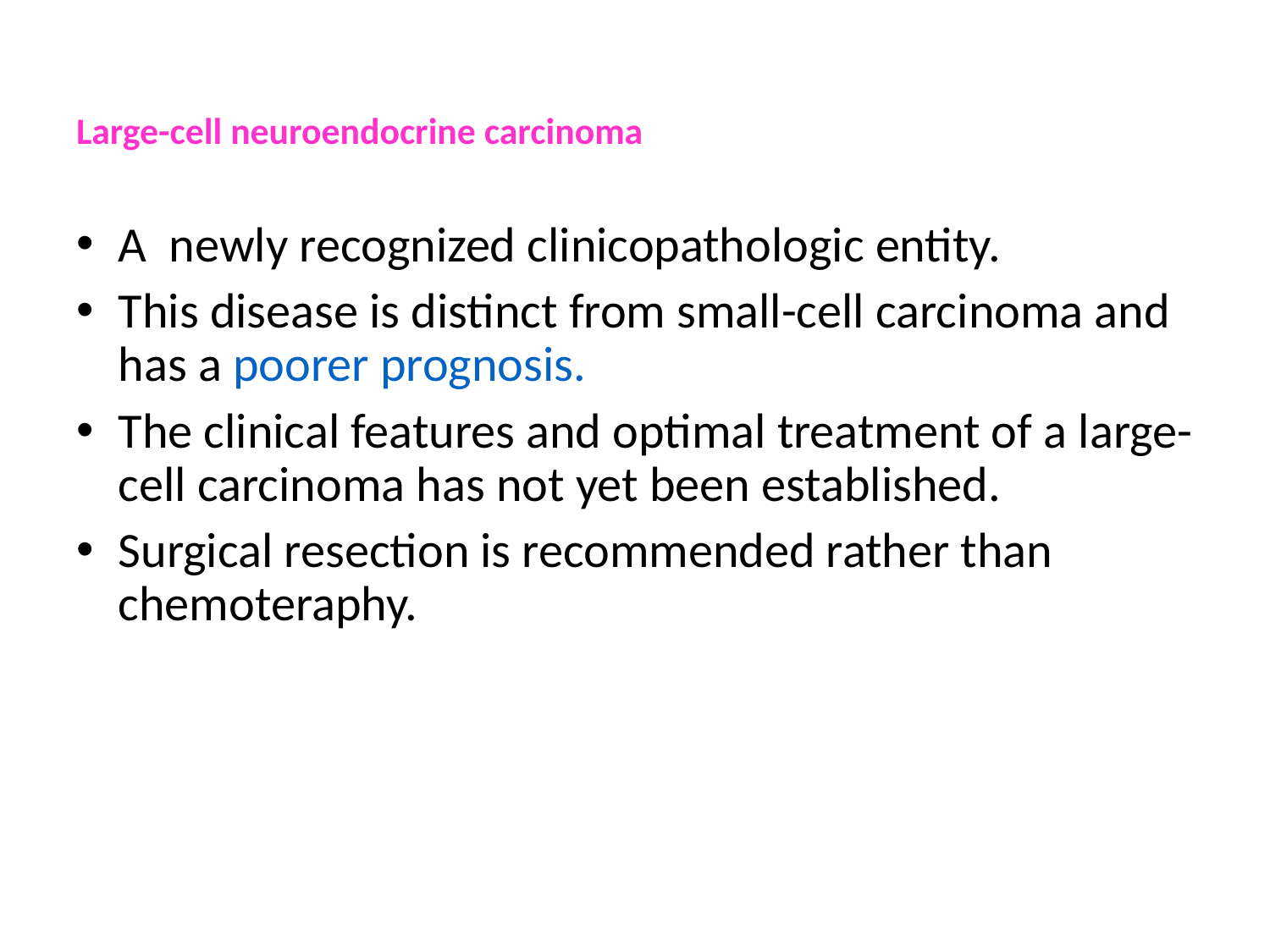

Large-cell neuroendocrine carcinoma

A  newly recognized clinicopathologic entity.
This disease is distinct from small-cell carcinoma and has a poorer prognosis.
The clinical features and optimal treatment of a large-cell carcinoma has not yet been established.
Surgical resection is recommended rather than chemoteraphy.